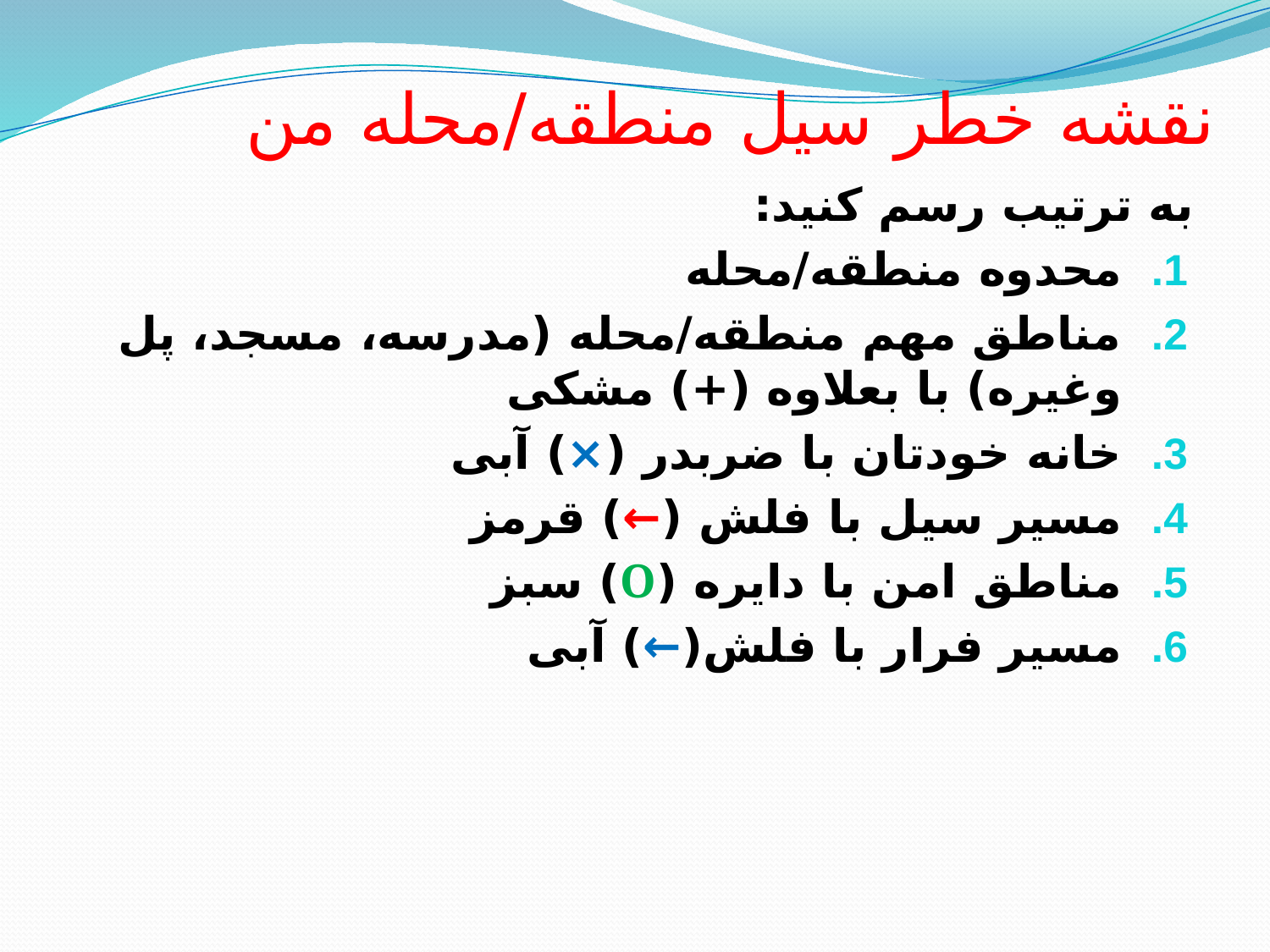

# نقشه خطر سیل منطقه/محله من
به ترتیب رسم کنید:
محدوه منطقه/محله
مناطق مهم منطقه/محله (مدرسه، مسجد، پل وغیره) با بعلاوه (+) مشکی
خانه خودتان با ضربدر (×) آبی
مسیر سیل با فلش (←) قرمز
مناطق امن با دایره (O) سبز
مسیر فرار با فلش(←) آبی